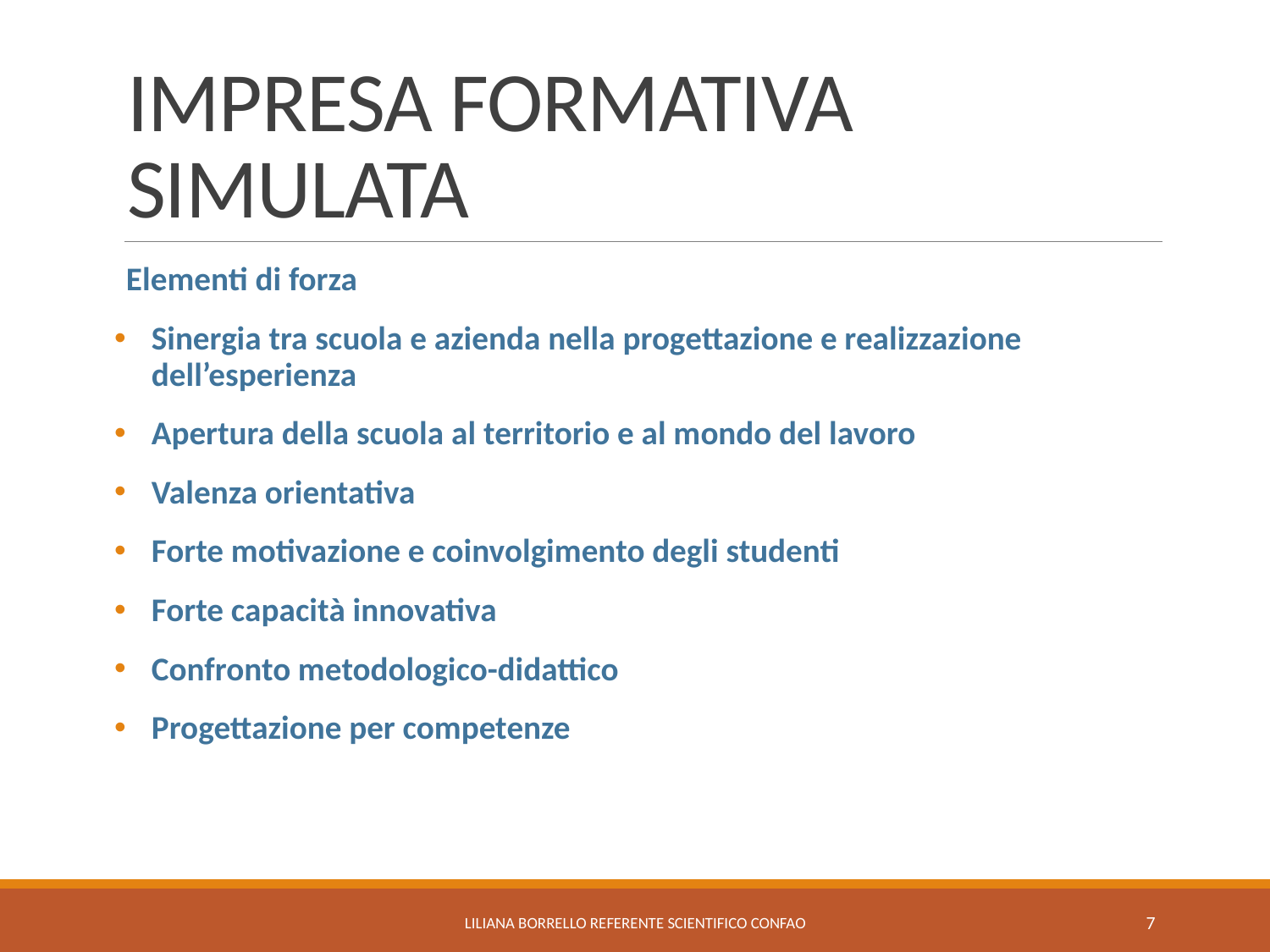

# IMPRESA FORMATIVA SIMULATA
Elementi di forza
Sinergia tra scuola e azienda nella progettazione e realizzazione dell’esperienza
Apertura della scuola al territorio e al mondo del lavoro
Valenza orientativa
Forte motivazione e coinvolgimento degli studenti
Forte capacità innovativa
Confronto metodologico-didattico
Progettazione per competenze

LILIANA BORRELLO referente scientifico Confao
7